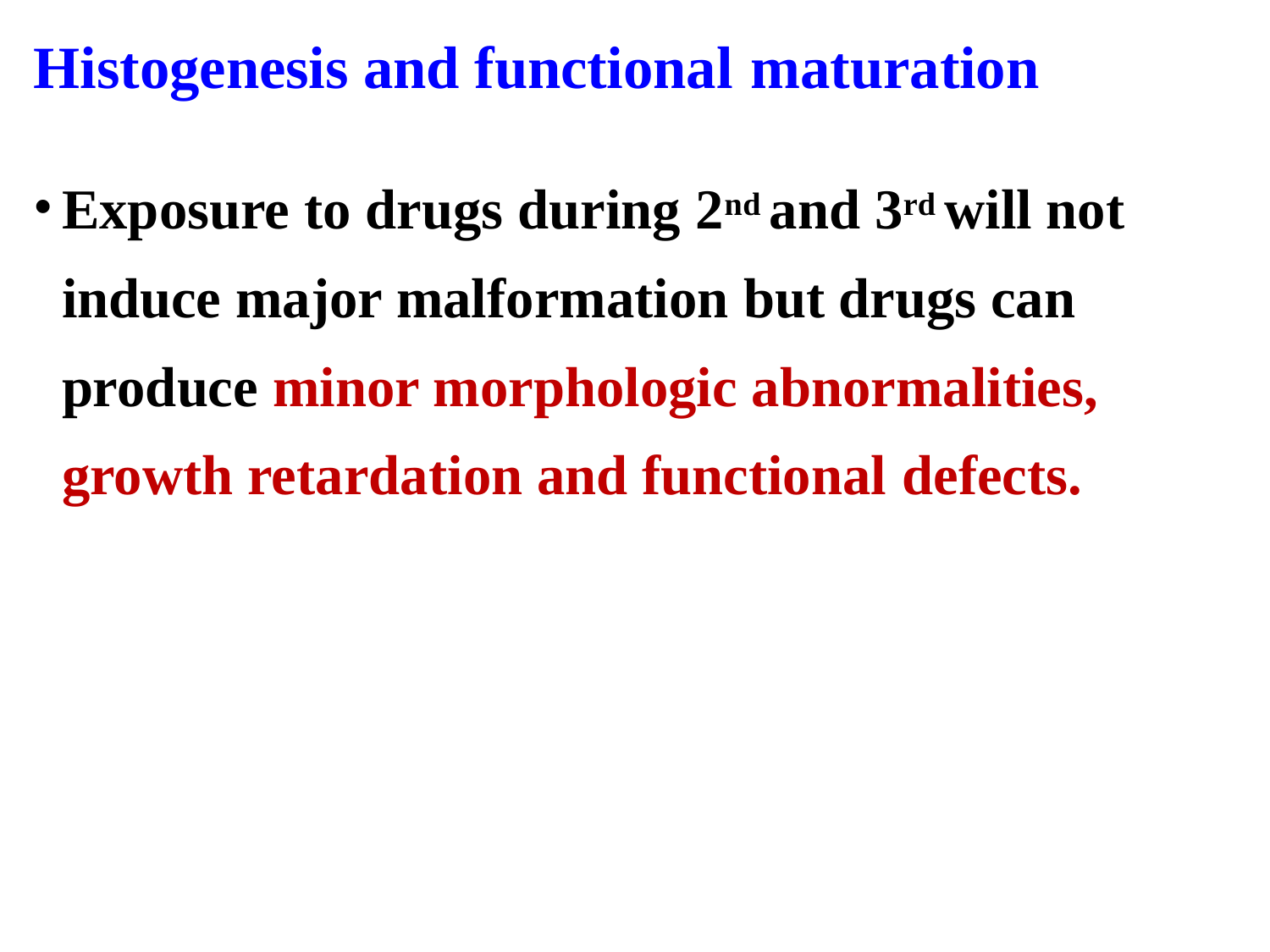

# Histogenesis and functional maturation
Exposure to drugs during 2nd and 3rd will not  induce major malformation but drugs can  produce minor morphologic abnormalities,  growth retardation and functional defects.